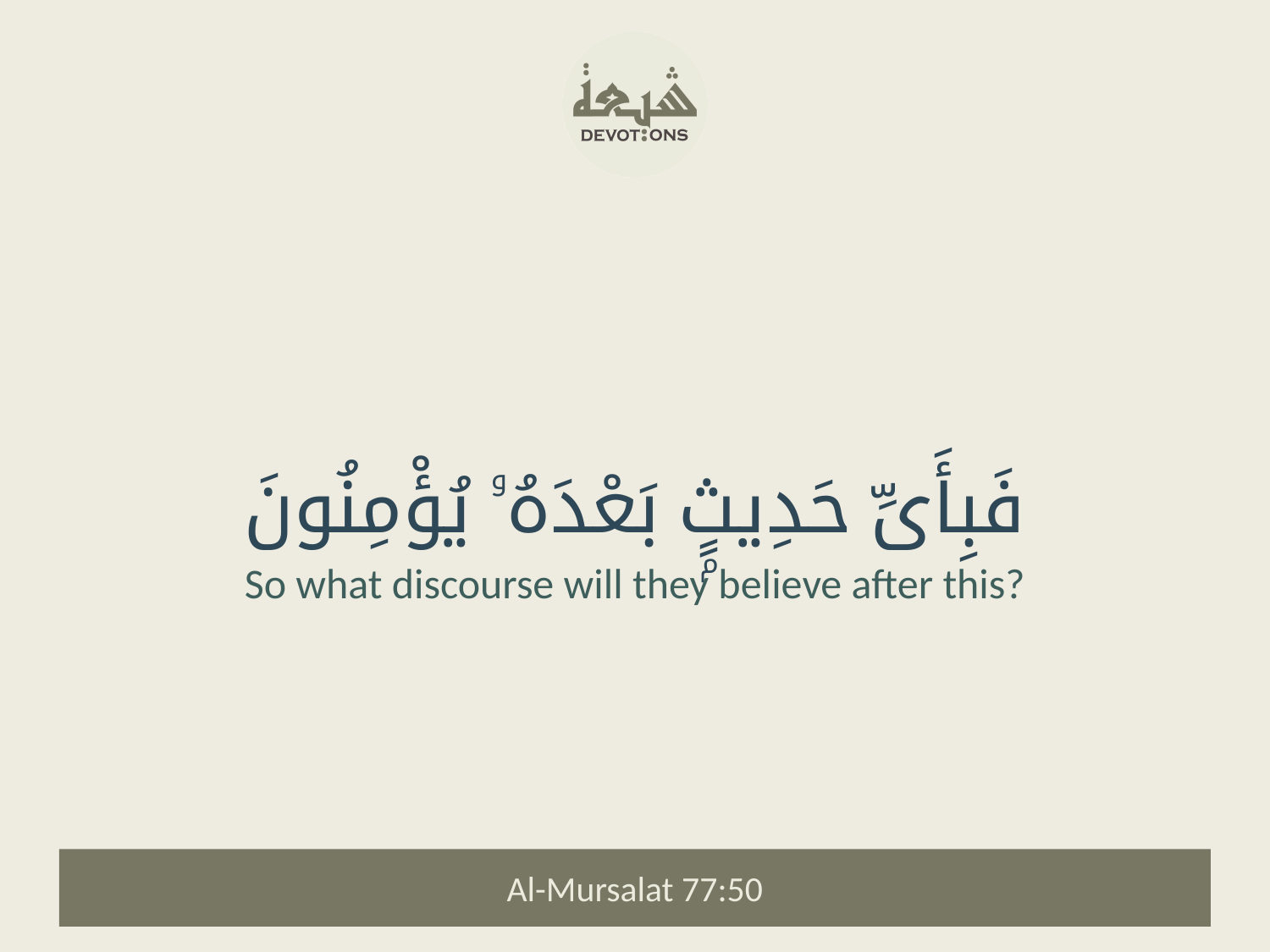

فَبِأَىِّ حَدِيثٍۭ بَعْدَهُۥ يُؤْمِنُونَ
So what discourse will they believe after this?
Al-Mursalat 77:50